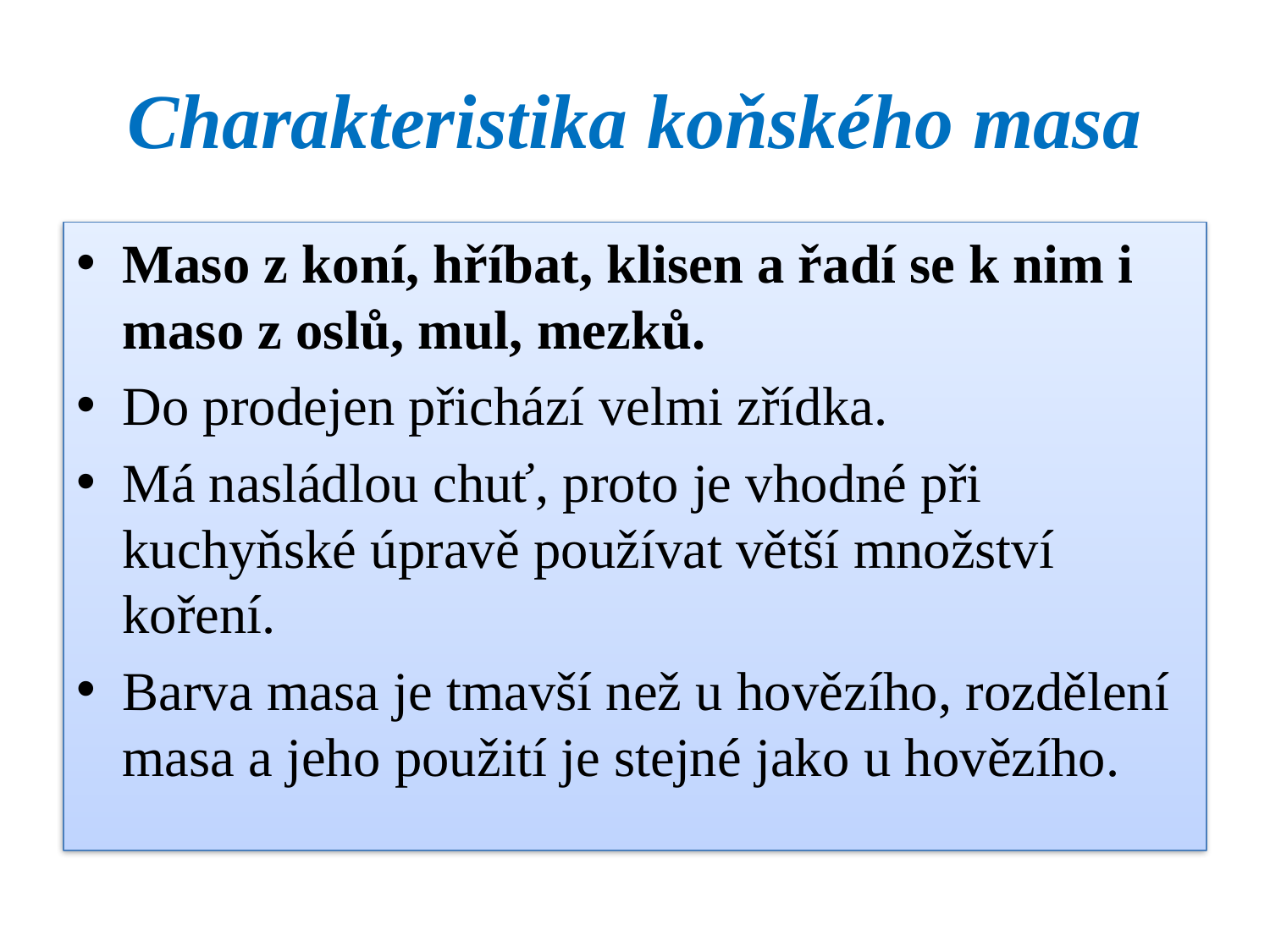

# Charakteristika koňského masa
Maso z koní, hříbat, klisen a řadí se k nim i maso z oslů, mul, mezků.
Do prodejen přichází velmi zřídka.
Má nasládlou chuť, proto je vhodné při kuchyňské úpravě používat větší množství koření.
Barva masa je tmavší než u hovězího, rozdělení masa a jeho použití je stejné jako u hovězího.